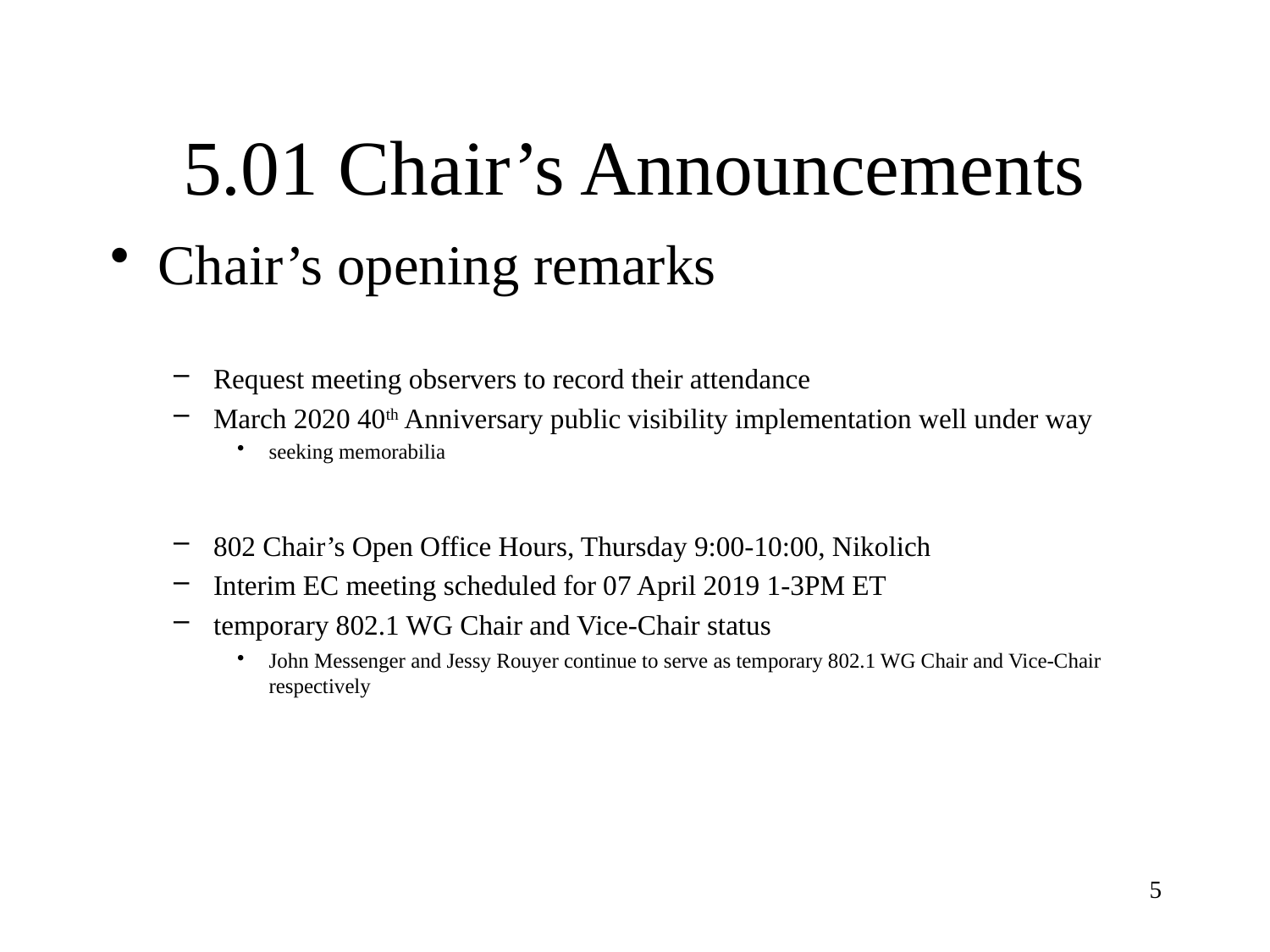

# 5.01 Chair’s Announcements
Chair’s opening remarks

Request meeting observers to record their attendance
March 2020 40th Anniversary public visibility implementation well under way
seeking memorabilia

802 Chair’s Open Office Hours, Thursday 9:00-10:00, Nikolich
Interim EC meeting scheduled for 07 April 2019 1-3PM ET
temporary 802.1 WG Chair and Vice-Chair status
John Messenger and Jessy Rouyer continue to serve as temporary 802.1 WG Chair and Vice-Chair respectively

5